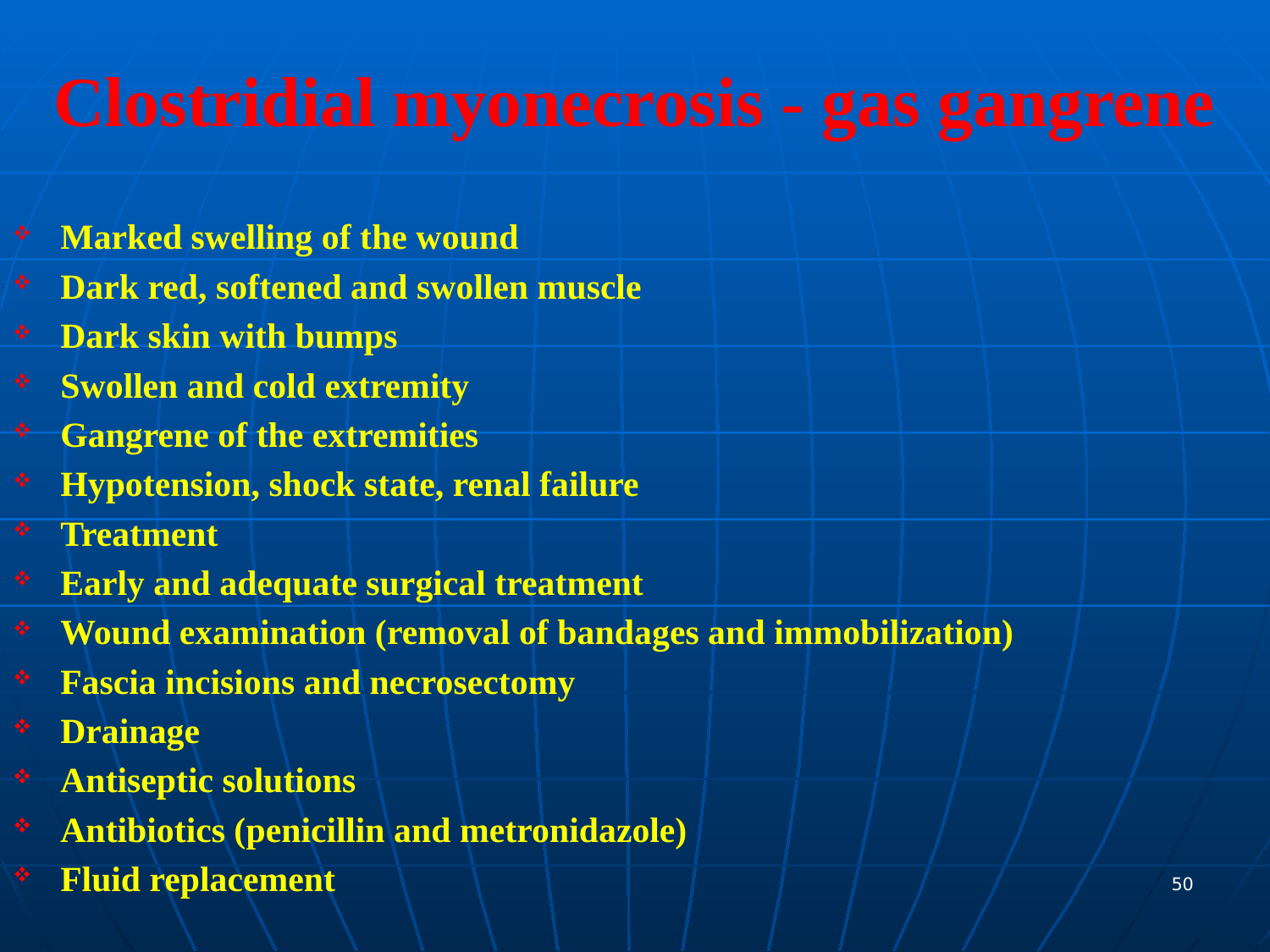

# Clostridial myonecrosis - gas gangrene

Marked swelling of the wound
Dark red, softened and swollen muscle
Dark skin with bumps
Swollen and cold extremity
Gangrene of the extremities
Hypotension, shock state, renal failure
Treatment
Early and adequate surgical treatment
Wound examination (removal of bandages and immobilization)
Fascia incisions and necrosectomy
Drainage
Antiseptic solutions
Antibiotics (penicillin and metronidazole)
Fluid replacement
50